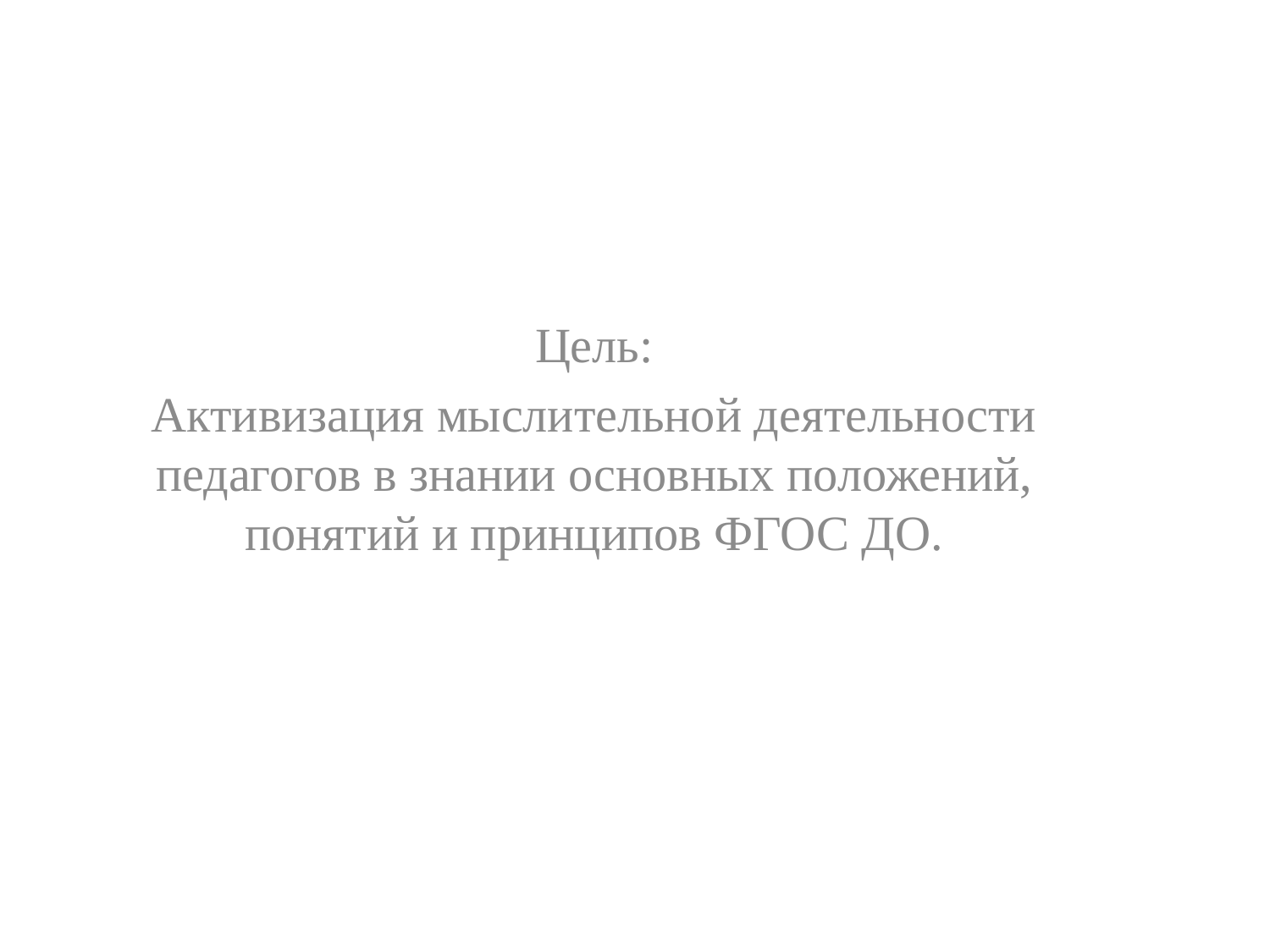

Цель:
Активизация мыслительной деятельности педагогов в знании основных положений, понятий и принципов ФГОС ДО.